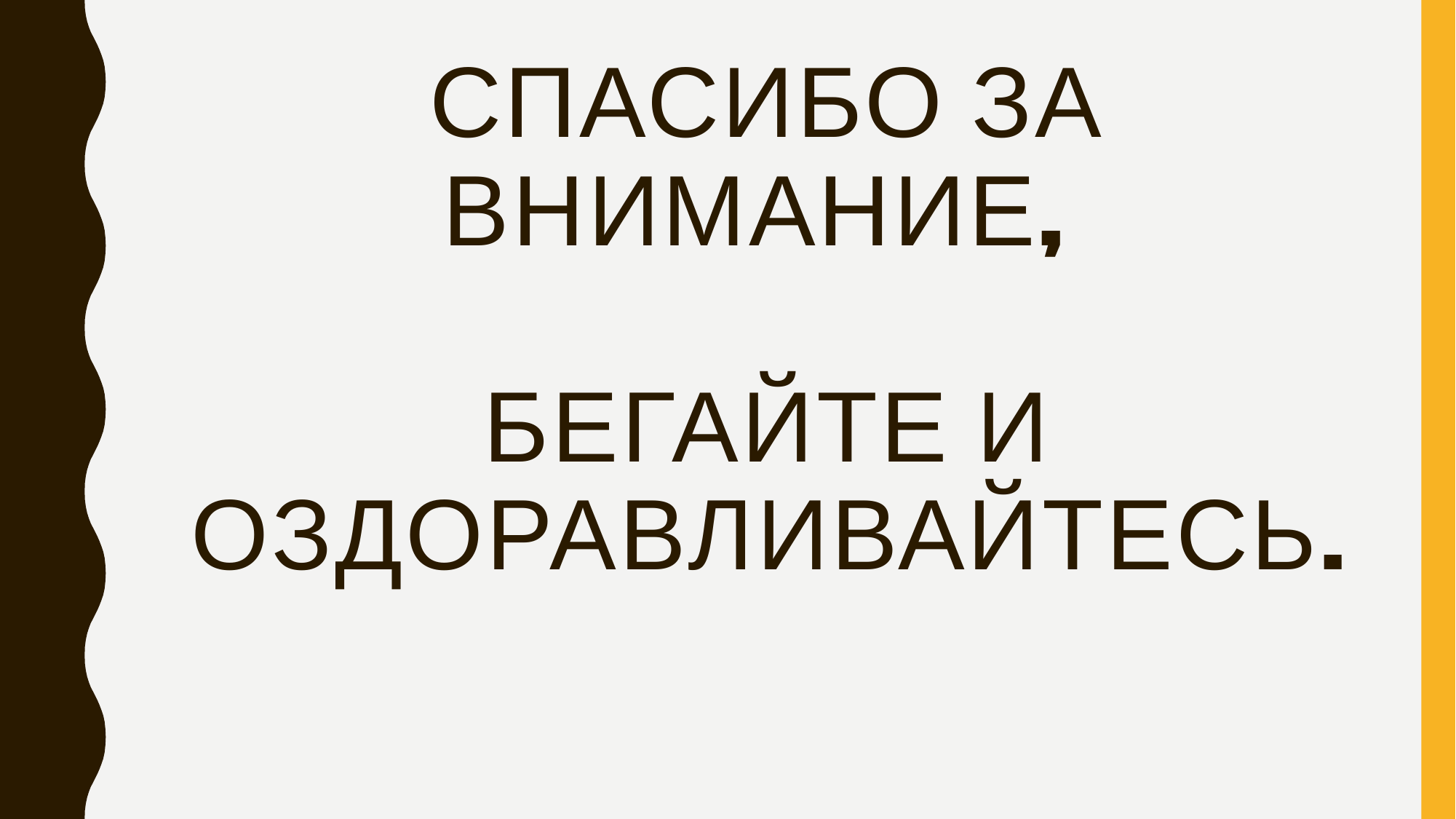

# Спасибо за внимание, Бегайте и оздоравливайтесь.